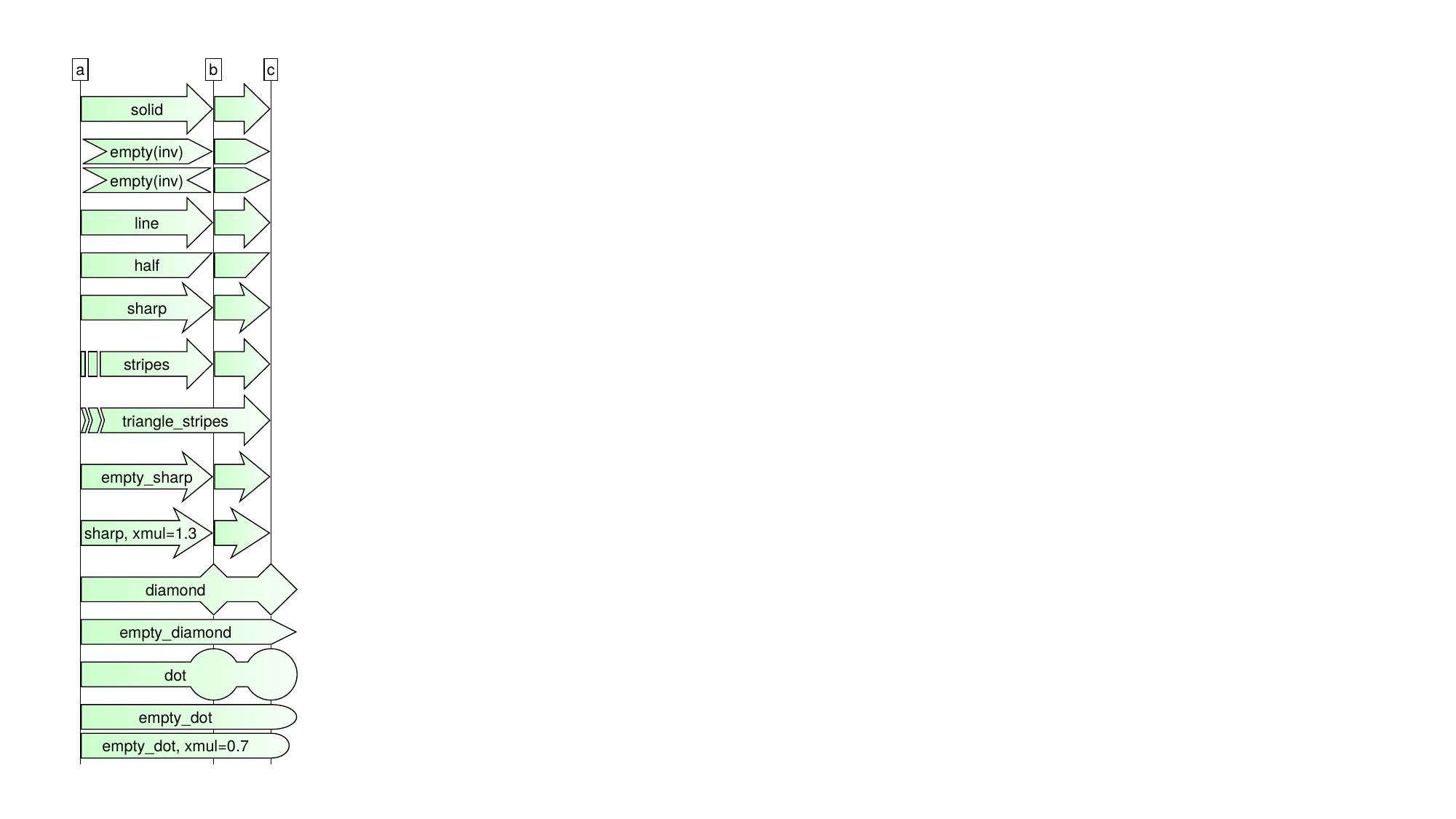

a
b
c

solid

empty(inv)

empty(inv)

line

half

sharp

stripes

triangle_stripes

empty_sharp

sharp, xmul=1.3

diamond

empty_diamond

dot

empty_dot

empty_dot, xmul=0.7